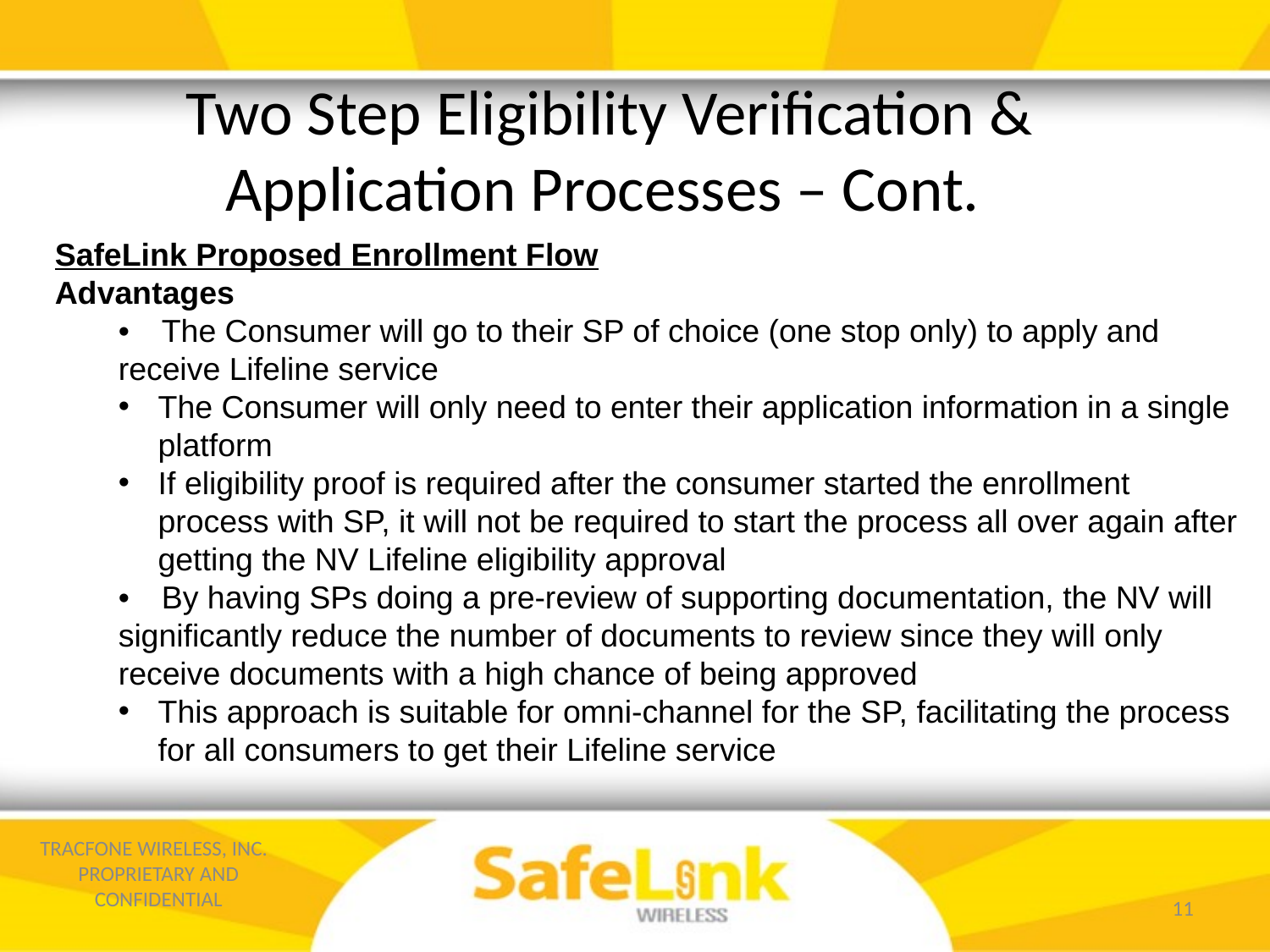

Two Step Eligibility Verification & Application Processes – Cont.

SafeLink Proposed Enrollment Flow
Advantages
•        The Consumer will go to their SP of choice (one stop only) to apply and receive Lifeline service
The Consumer will only need to enter their application information in a single  platform
If eligibility proof is required after the consumer started the enrollment process with SP, it will not be required to start the process all over again after getting the NV Lifeline eligibility approval
•        By having SPs doing a pre-review of supporting documentation, the NV will significantly reduce the number of documents to review since they will only receive documents with a high chance of being approved
This approach is suitable for omni-channel for the SP, facilitating the process for all consumers to get their Lifeline service

TRACFONE WIRELESS, INC.   PROPRIETARY AND CONFIDENTIAL
11